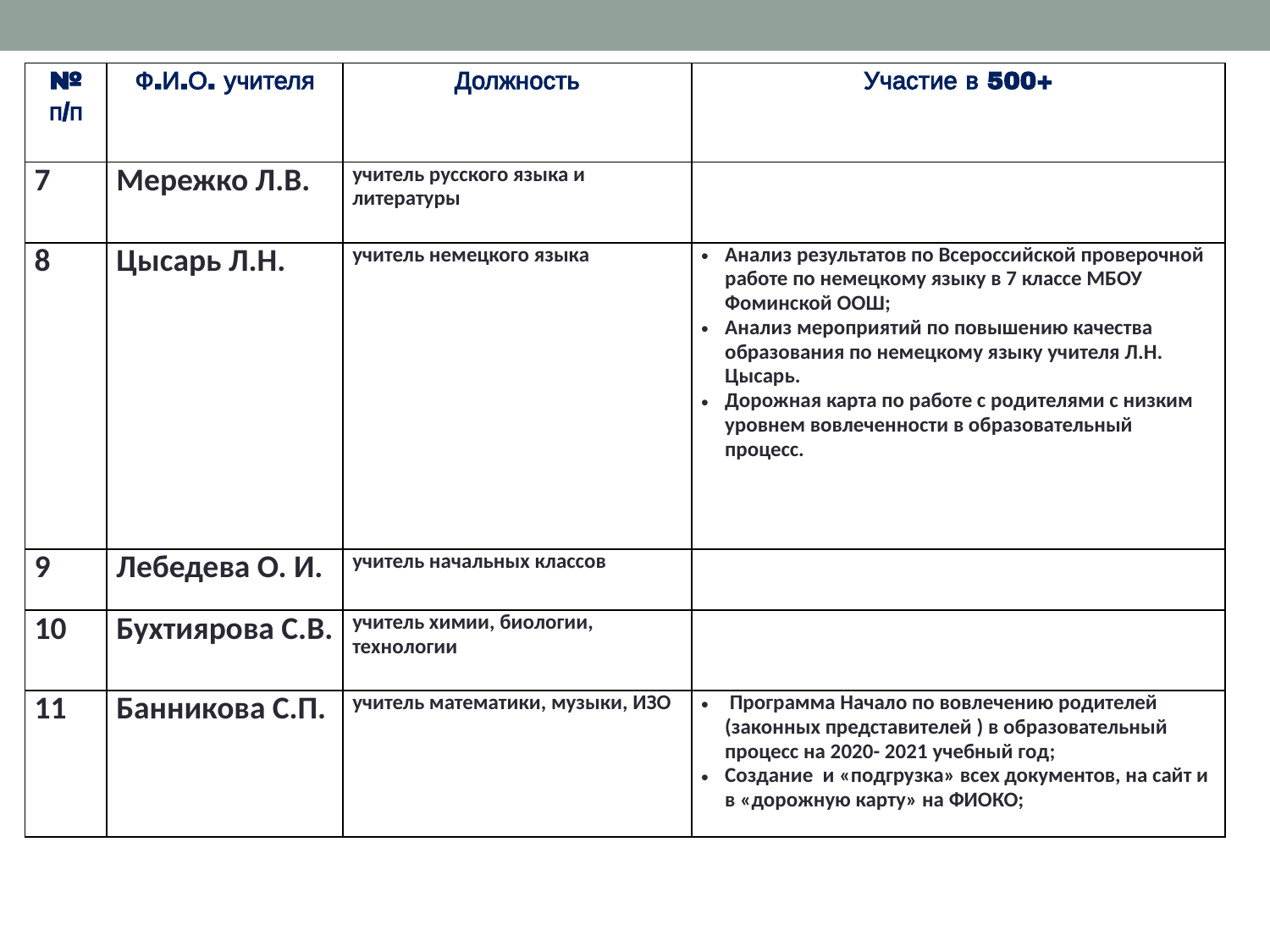

| № п/п | Ф.И.О. учителя | Должность | Участие в 500+ |
| --- | --- | --- | --- |
| 7 | Мережко Л.В. | учитель русского языка и литературы |  |
| 8 | Цысарь Л.Н. | учитель немецкого языка | Анализ результатов по Всероссийской проверочной работе по немецкому языку в 7 классе МБОУ Фоминской ООШ; Анализ мероприятий по повышению качества образования по немецкому языку учителя Л.Н. Цысарь. Дорожная карта по работе с родителями с низким уровнем вовлеченности в образовательный процесс. |
| 9 | Лебедева О. И. | учитель начальных классов |  |
| 10 | Бухтиярова С.В. | учитель химии, биологии, технологии |  |
| 11 | Банникова С.П. | учитель математики, музыки, ИЗО | Программа Начало по вовлечению родителей (законных представителей ) в образовательный процесс на 2020- 2021 учебный год; Создание и «подгрузка» всех документов, на сайт и в «дорожную карту» на ФИОКО; |